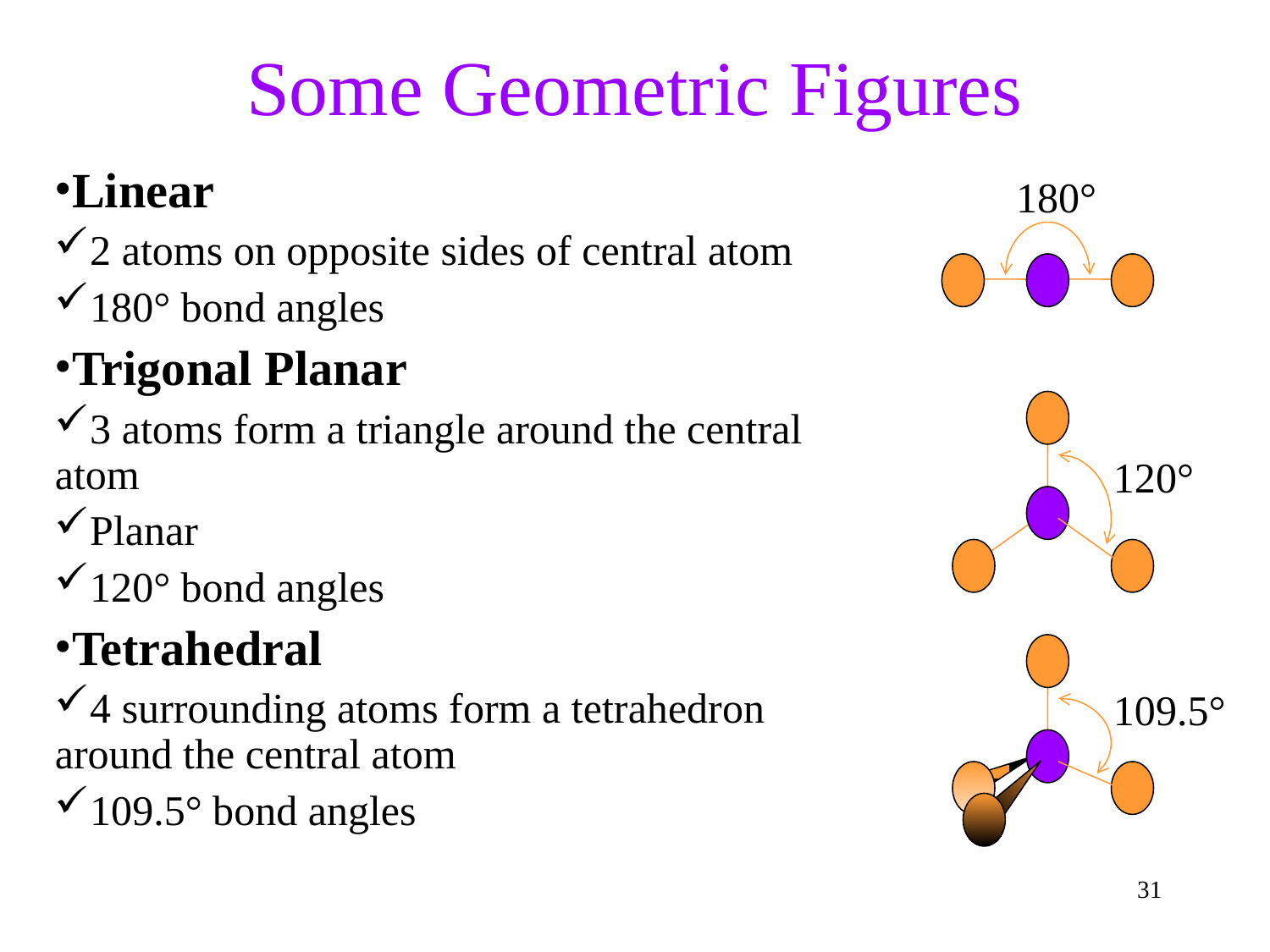

Some Geometric Figures
Linear
2 atoms on opposite sides of central atom
180° bond angles
Trigonal Planar
3 atoms form a triangle around the central atom
Planar
120° bond angles
Tetrahedral
4 surrounding atoms form a tetrahedron around the central atom
109.5° bond angles
180°

120°

109.5°

31